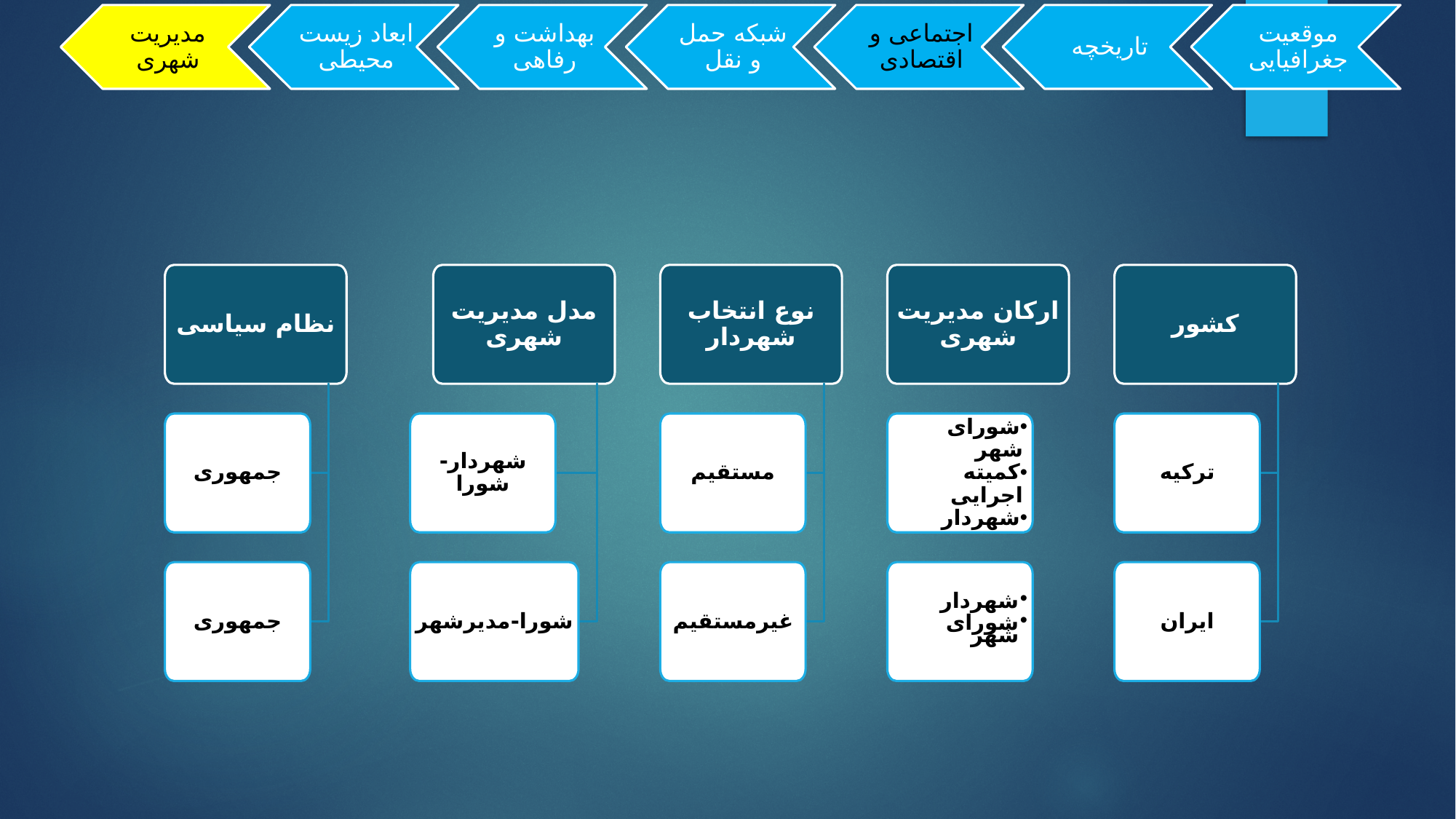

موقعیت جغرافیایی
تاریخچه
اجتماعی و اقتصادی
شبکه حمل و نقل
بهداشت و رفاهی
ابعاد زیست محیطی
مدیریت شهری
نظام سیاسی
مدل مدیریت شهری
نوع انتخاب شهردار
ارکان مدیریت شهری
کشور

جمهوری
شهردار-شورا
مستقیم
شورای شهر
کمیته اجرایی
شهردار
ترکیه
جمهوری
شورا-مدیرشهر
غیرمستقیم
شهردار
شورای شهر
ایران